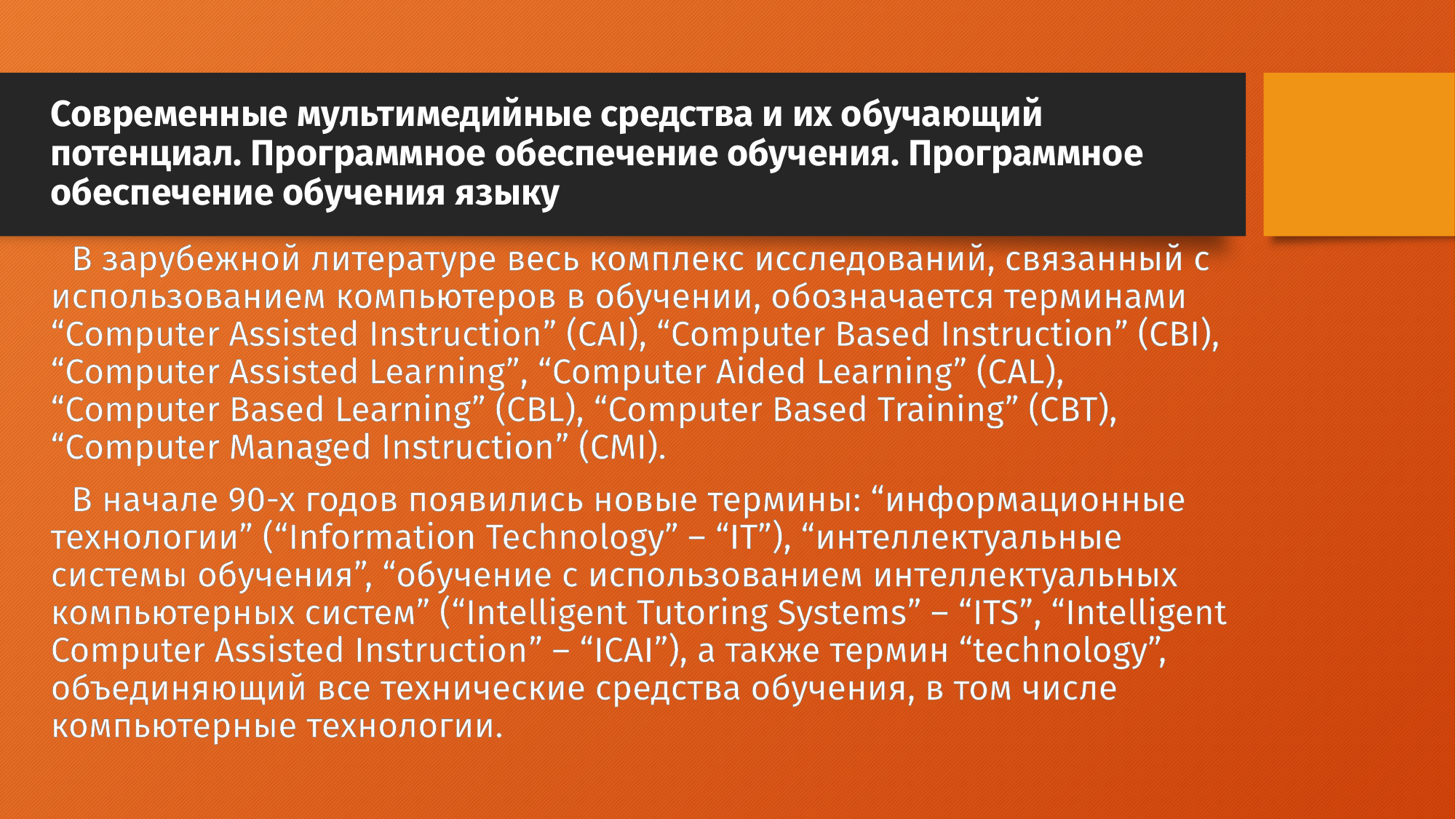

# Современные мультимедийные средства и их обучающий потенциал. Программное обеспечение обучения. Программное обеспечение обучения языку
В зарубежной литературе весь комплекс исследований, связанный с использованием компьютеров в обучении, обозначается терминами “Computer Assisted Instruction” (CAI), “Computer Based Instruction” (CBI), “Computer Assisted Learning”, “Computer Aided Learning” (CAL), “Computer Based Learning” (CBL), “Computer Based Training” (CBT), “Computer Managed Instruction” (CMI).
В начале 90-х годов появились новые термины: “информационные технологии” (“Information Technology” – “IT”), “интеллектуальные системы обучения”, “обучение с использованием интеллектуальных компьютерных систем” (“Intelligent Tutoring Systems” – “ITS”, “Intelligent Computer Assisted Instruction” – “ICAI”), а также термин “technology”, объединяющий все технические средства обучения, в том числе компьютерные технологии.